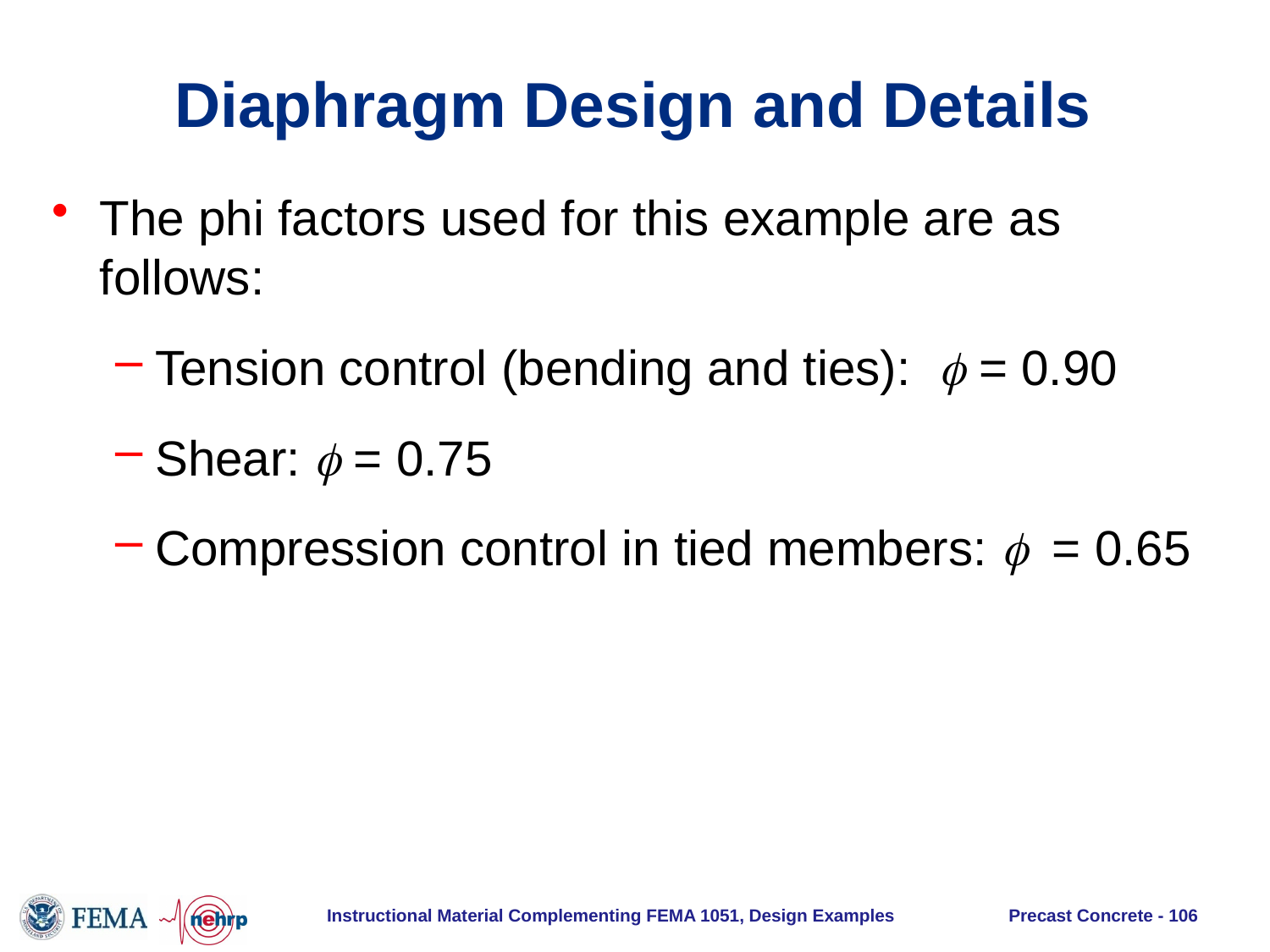

# Diaphragm Design and Details
The phi factors used for this example are as follows:
Tension control (bending and ties):  φ = 0.90
Shear: φ = 0.75
Compression control in tied members: φ = 0.65